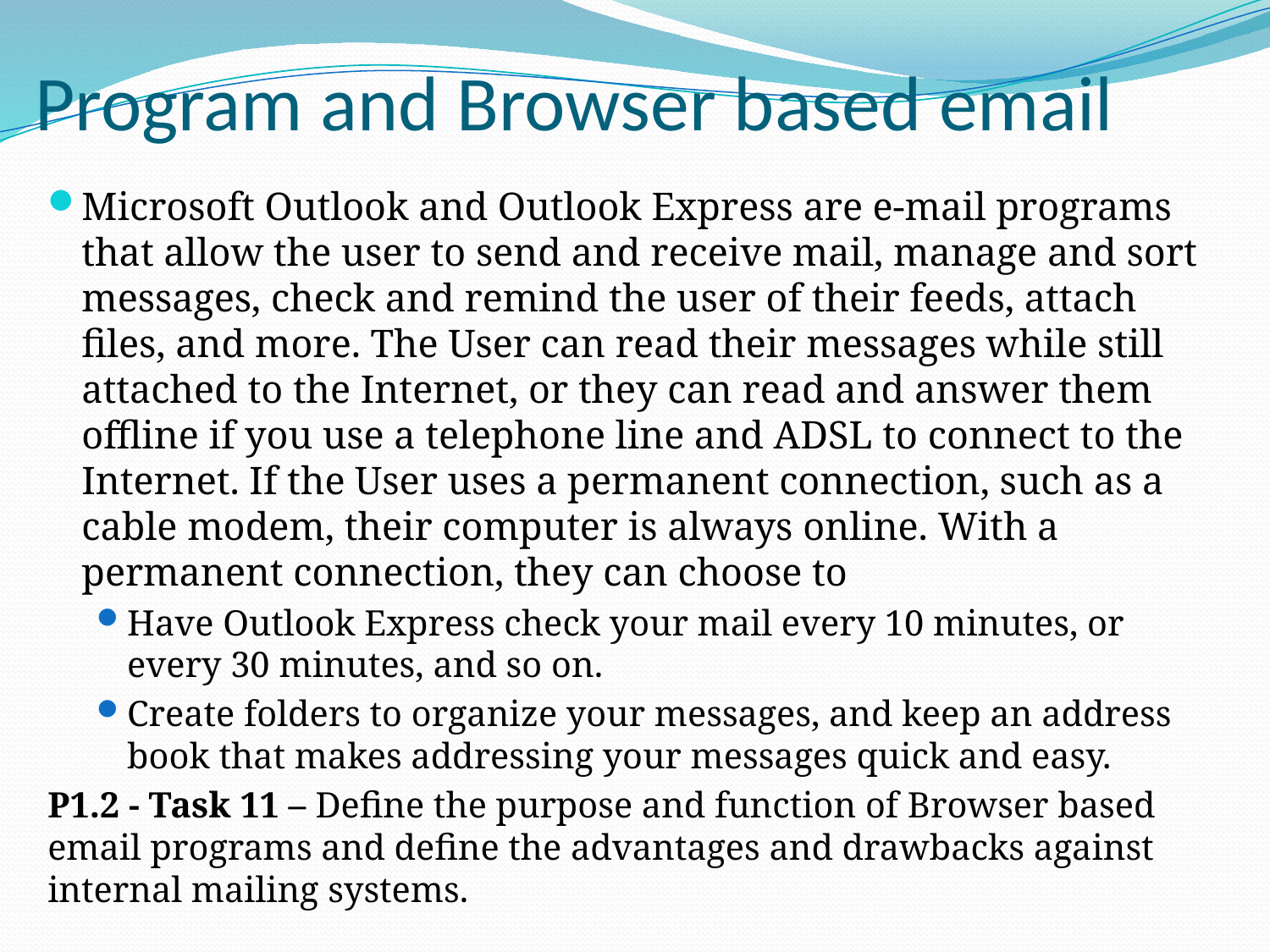

# Program and Browser based email
Microsoft Outlook and Outlook Express are e-mail programs that allow the user to send and receive mail, manage and sort messages, check and remind the user of their feeds, attach files, and more. The User can read their messages while still attached to the Internet, or they can read and answer them offline if you use a telephone line and ADSL to connect to the Internet. If the User uses a permanent connection, such as a cable modem, their computer is always online. With a permanent connection, they can choose to
Have Outlook Express check your mail every 10 minutes, or every 30 minutes, and so on.
Create folders to organize your messages, and keep an address book that makes addressing your messages quick and easy.
P1.2 - Task 11 – Define the purpose and function of Browser based email programs and define the advantages and drawbacks against internal mailing systems.